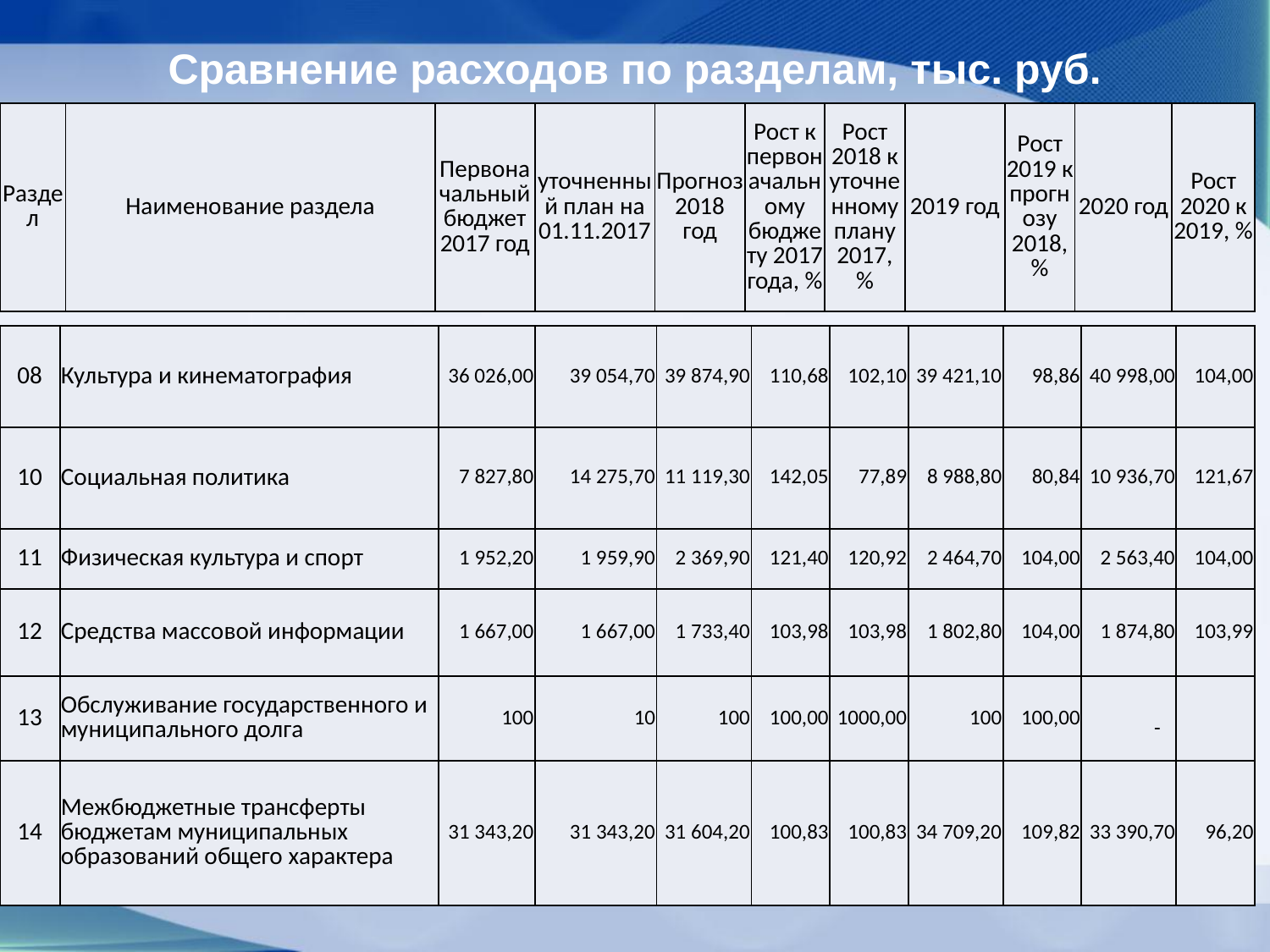

Сравнение расходов по разделам, тыс. руб.
| Раздел | Наименование раздела | Первоначальный бюджет 2017 год | уточненный план на 01.11.2017 | Прогноз 2018 год | Рост к первоначальному бюджету 2017 года, % | Рост 2018 к уточненному плану 2017, % | 2019 год | Рост 2019 к прогнозу 2018, % | 2020 год | Рост 2020 к 2019, % |
| --- | --- | --- | --- | --- | --- | --- | --- | --- | --- | --- |
| 08 | Культура и кинематография | 36 026,00 | 39 054,70 | 39 874,90 | 110,68 | 102,10 | 39 421,10 | 98,86 | 40 998,00 | 104,00 |
| --- | --- | --- | --- | --- | --- | --- | --- | --- | --- | --- |
| 10 | Социальная политика | 7 827,80 | 14 275,70 | 11 119,30 | 142,05 | 77,89 | 8 988,80 | 80,84 | 10 936,70 | 121,67 |
| 11 | Физическая культура и спорт | 1 952,20 | 1 959,90 | 2 369,90 | 121,40 | 120,92 | 2 464,70 | 104,00 | 2 563,40 | 104,00 |
| 12 | Средства массовой информации | 1 667,00 | 1 667,00 | 1 733,40 | 103,98 | 103,98 | 1 802,80 | 104,00 | 1 874,80 | 103,99 |
| 13 | Обслуживание государственного и муниципального долга | 100 | 10 | 100 | 100,00 | 1000,00 | 100 | 100,00 | - |  |
| 14 | Межбюджетные трансферты бюджетам муниципальных образований общего характера | 31 343,20 | 31 343,20 | 31 604,20 | 100,83 | 100,83 | 34 709,20 | 109,82 | 33 390,70 | 96,20 |